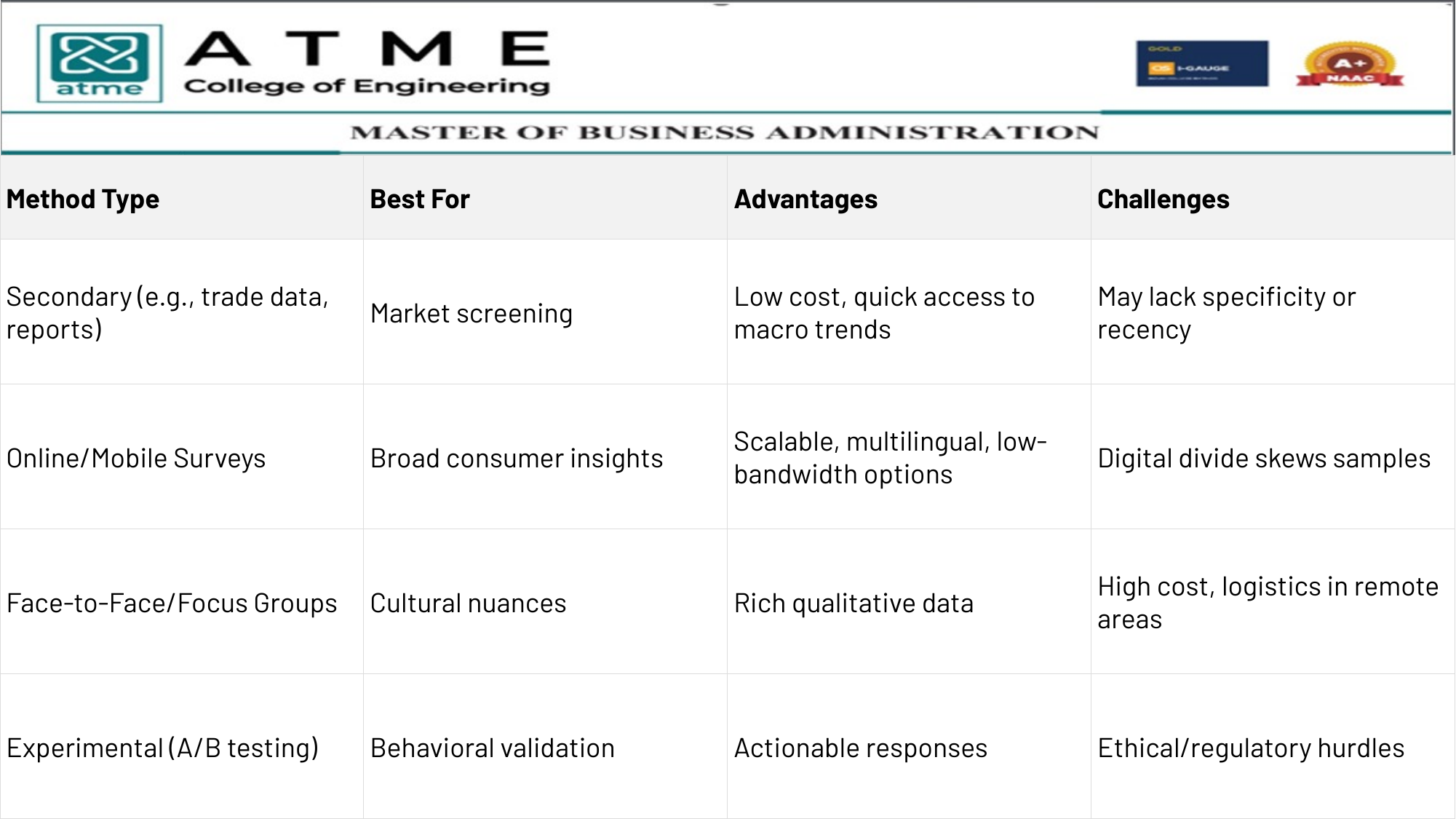

| Method Type | Best For | Advantages | Challenges |
| --- | --- | --- | --- |
| Secondary (e.g., trade data, reports) | Market screening | Low cost, quick access to macro trends | May lack specificity or recency |
| Online/Mobile Surveys | Broad consumer insights | Scalable, multilingual, low-bandwidth options | Digital divide skews samples |
| Face-to-Face/Focus Groups | Cultural nuances | Rich qualitative data | High cost, logistics in remote areas |
| Experimental (A/B testing) | Behavioral validation | Actionable responses | Ethical/regulatory hurdles |